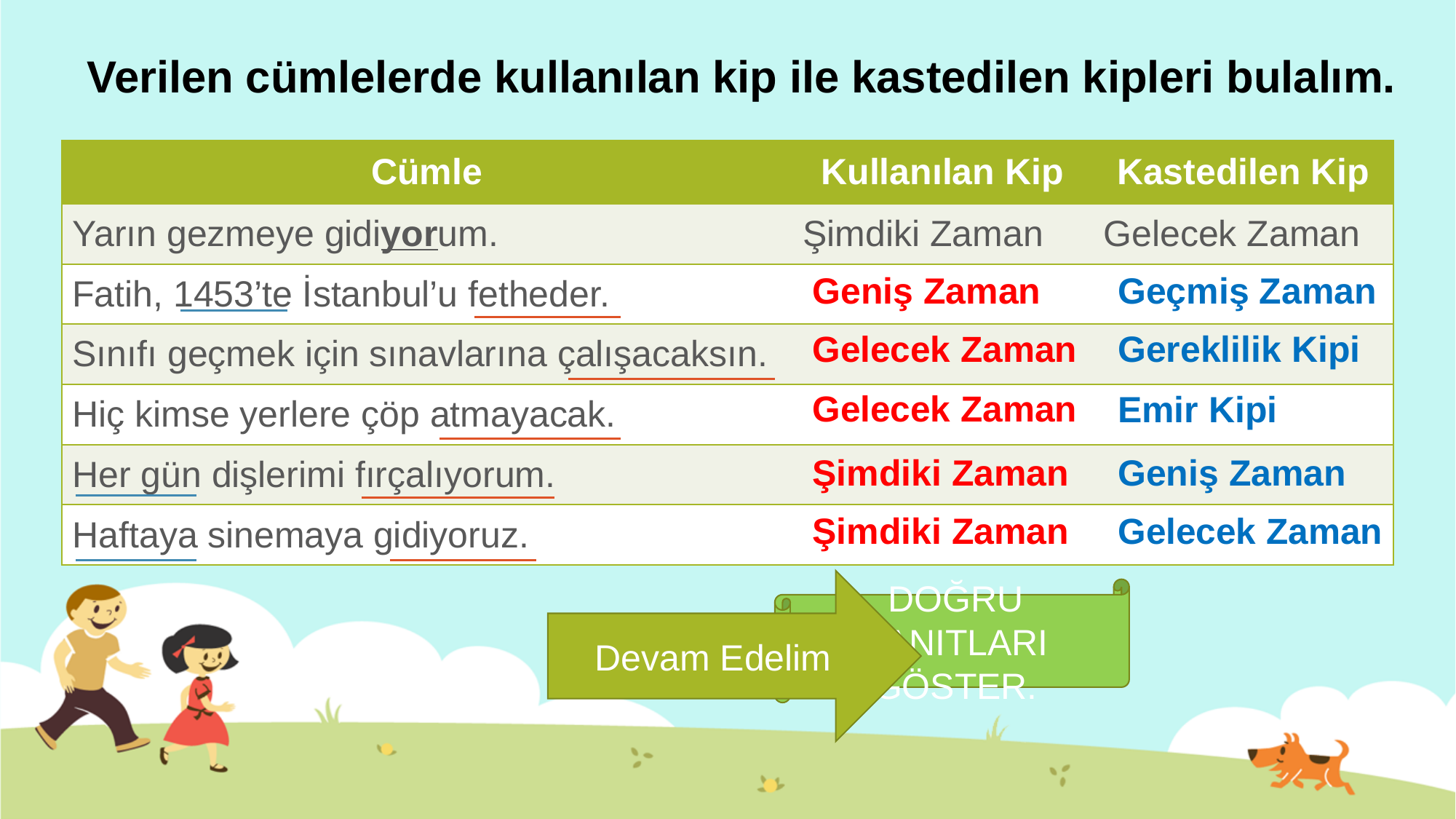

# Verilen cümlelerde kullanılan kip ile kastedilen kipleri bulalım.
| Cümle | Kullanılan Kip | Kastedilen Kip |
| --- | --- | --- |
| Yarın gezmeye gidiyorum. | Şimdiki Zaman | Gelecek Zaman |
| Fatih, 1453’te İstanbul’u fetheder. |  |  |
| Sınıfı geçmek için sınavlarına çalışacaksın. |  |  |
| Hiç kimse yerlere çöp atmayacak. |  |  |
| Her gün dişlerimi fırçalıyorum. |  |  |
| Haftaya sinemaya gidiyoruz. |  |  |
Geniş Zaman
Geçmiş Zaman
Gelecek Zaman
Gereklilik Kipi
Gelecek Zaman
Emir Kipi
Şimdiki Zaman
Geniş Zaman
Şimdiki Zaman
Gelecek Zaman
Devam Edelim
DOĞRU YANITLARI GÖSTER.